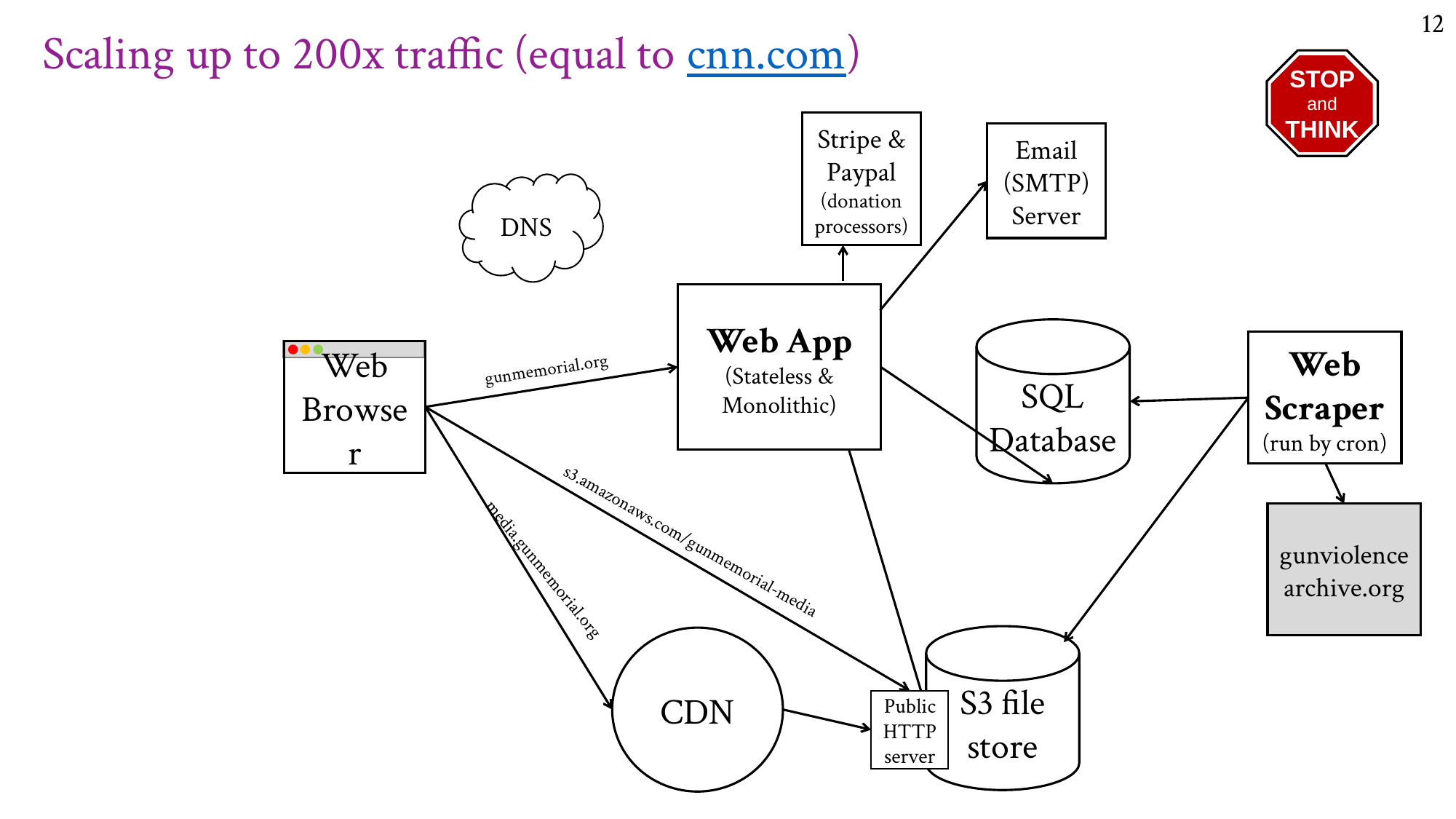

# Scaling up to 200x traffic (equal to cnn.com)

STOP
and
THINK

Stripe & Paypal (donation processors)
Email (SMTP) Server
DNS
Web App
(Stateless & Monolithic)
SQL Database
Web Scraper
(run by cron)

Web Browser
gunmemorial.org
gunviolencearchive.org
s3.amazonaws.com/gunmemorial-media
media.gunmemorial.org
S3 file store
CDN
Public HTTP
server